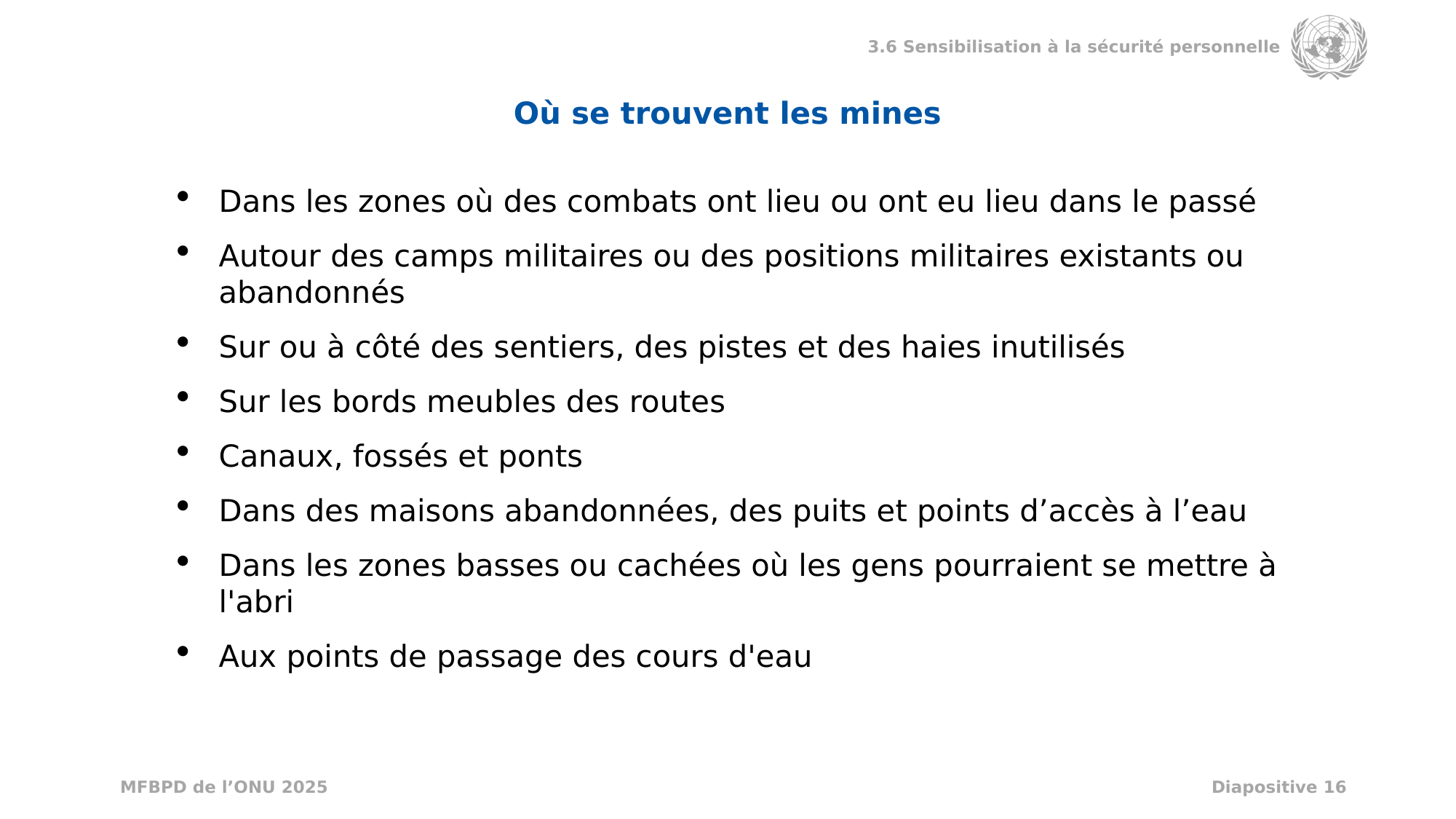

Où se trouvent les mines
Dans les zones où des combats ont lieu ou ont eu lieu dans le passé
Autour des camps militaires ou des positions militaires existants ou abandonnés
Sur ou à côté des sentiers, des pistes et des haies inutilisés
Sur les bords meubles des routes
Canaux, fossés et ponts
Dans des maisons abandonnées, des puits et points d’accès à l’eau
Dans les zones basses ou cachées où les gens pourraient se mettre à l'abri
Aux points de passage des cours d'eau